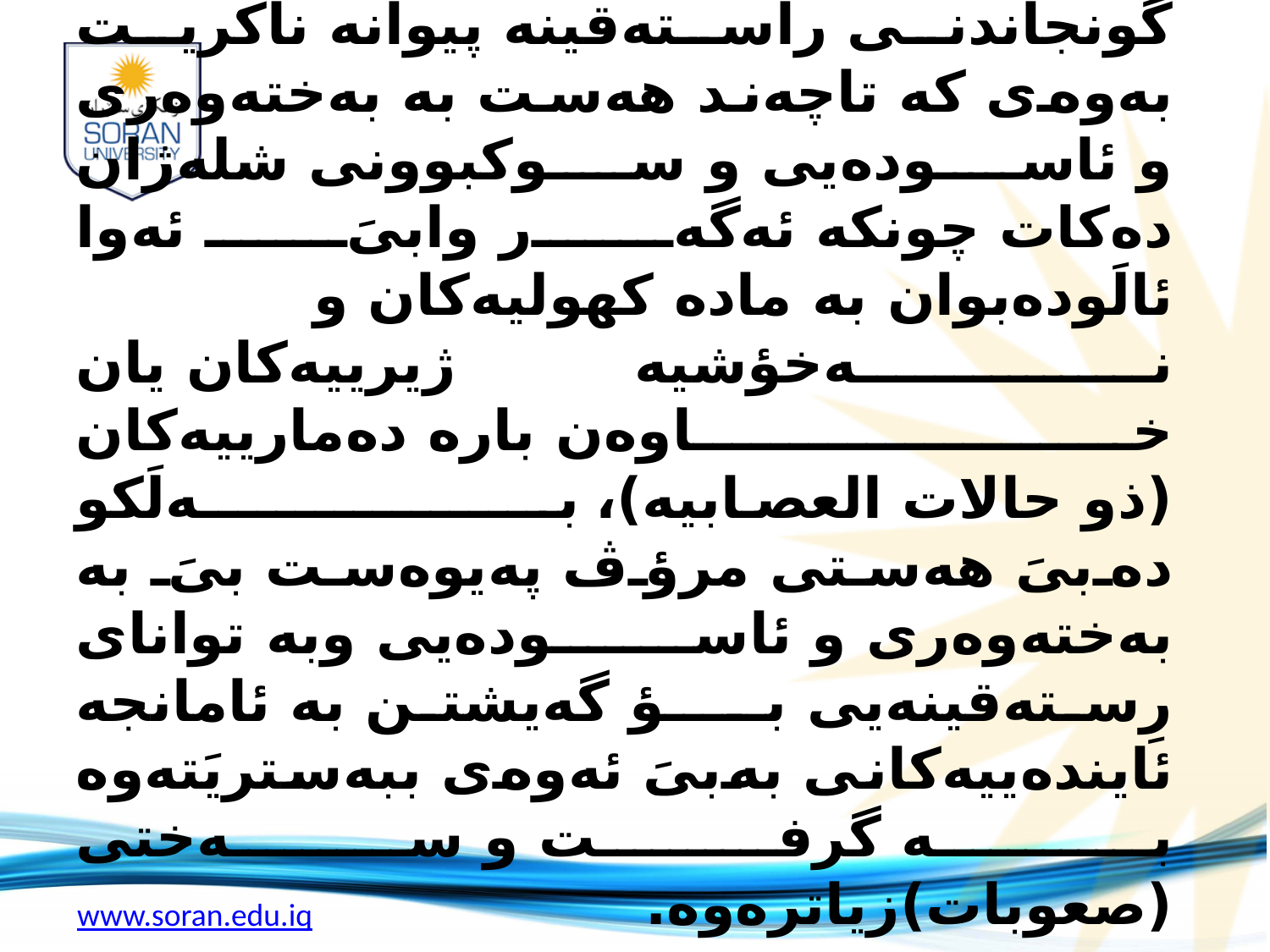

گونجاندنى راسته‌قينه‌ پيوانه‌ ناكريت به‌وه‌ى كه‌ تاچه‌ند هه‌ست به‌ به‌خته‌وه‌رى و ئاسوده‌يى و سوكبوونى شله‌ژان ده‌كات چونكه‌ ئه‌گه‌ر وابىَ ئه‌وا ئالَوده‌بوان به‌ ماده‌ كهوليه‌كان و نـــــــه‌خؤشيه‌ ژيرييه‌كان يان خــــــــــــــــــــــاوه‌ن باره‌ ده‌مارييه‌كان (ذو حالات العصابيه‌)، بــــــــــــــــــه‌لَكو ده‌بىَ هه‌ستى مرؤڤ په‌يوه‌ست بىَ به‌ به‌خته‌وه‌رى و ئاسوده‌يى وبه‌ تواناى رِسته‌قينه‌يى بــــؤ گه‌يشتن به‌ ئامانجه‌ ئاينده‌ييه‌كانى به‌بىَ ئه‌وه‌ى ببه‌ستريَته‌وه‌ بــه‌ گرفت و سه‌ختى (صعوبات)زياتره‌وه‌.